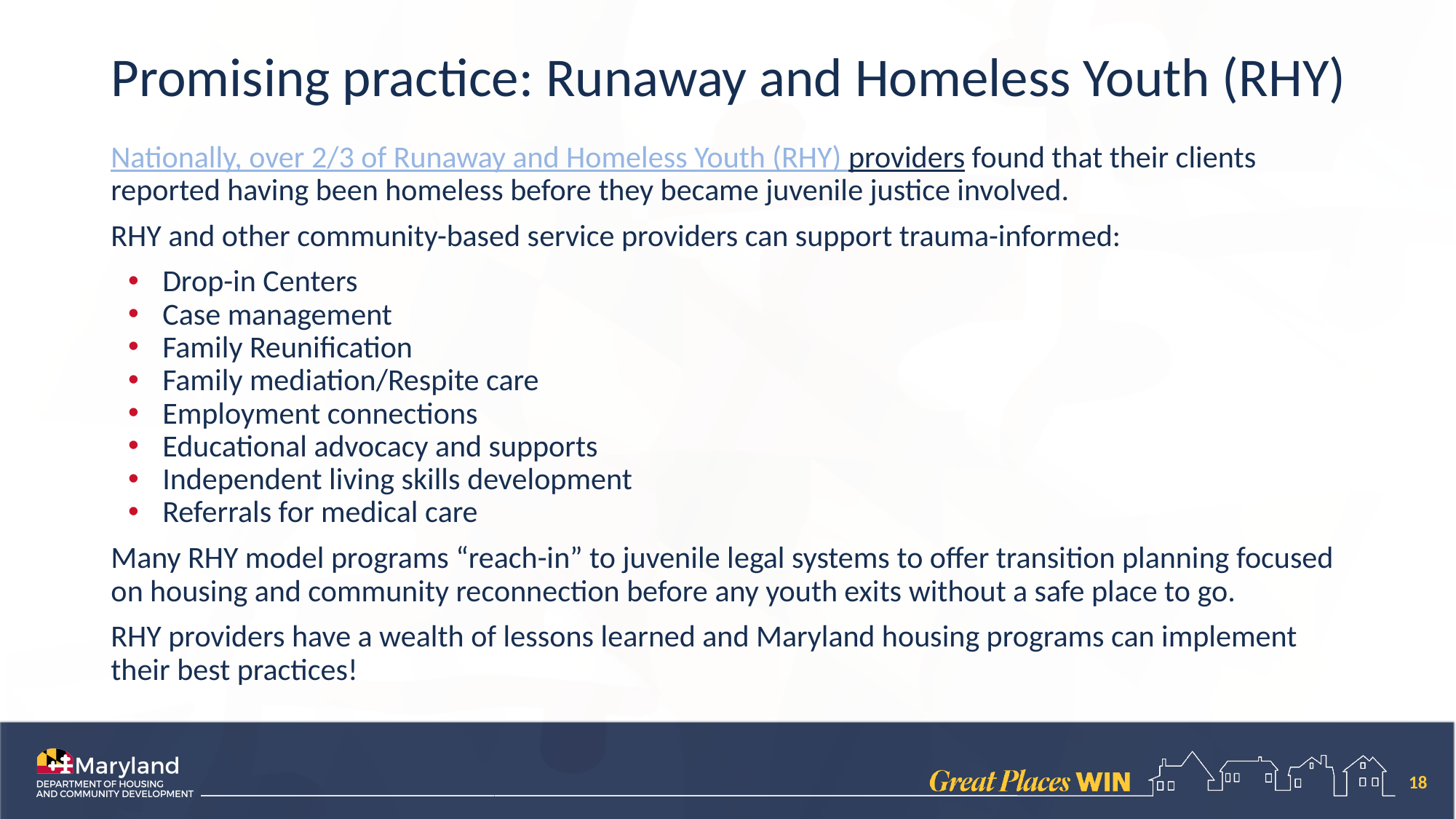

# Promising practice: Runaway and Homeless Youth (RHY)
Nationally, over 2/3 of Runaway and Homeless Youth (RHY) providers found that their clients reported having been homeless before they became juvenile justice involved.
RHY and other community-based service providers can support trauma-informed:
Drop-in Centers
Case management
Family Reunification
Family mediation/Respite care
Employment connections
Educational advocacy and supports
Independent living skills development
Referrals for medical care
Many RHY model programs “reach-in” to juvenile legal systems to offer transition planning focused on housing and community reconnection before any youth exits without a safe place to go.
RHY providers have a wealth of lessons learned and Maryland housing programs can implement their best practices!